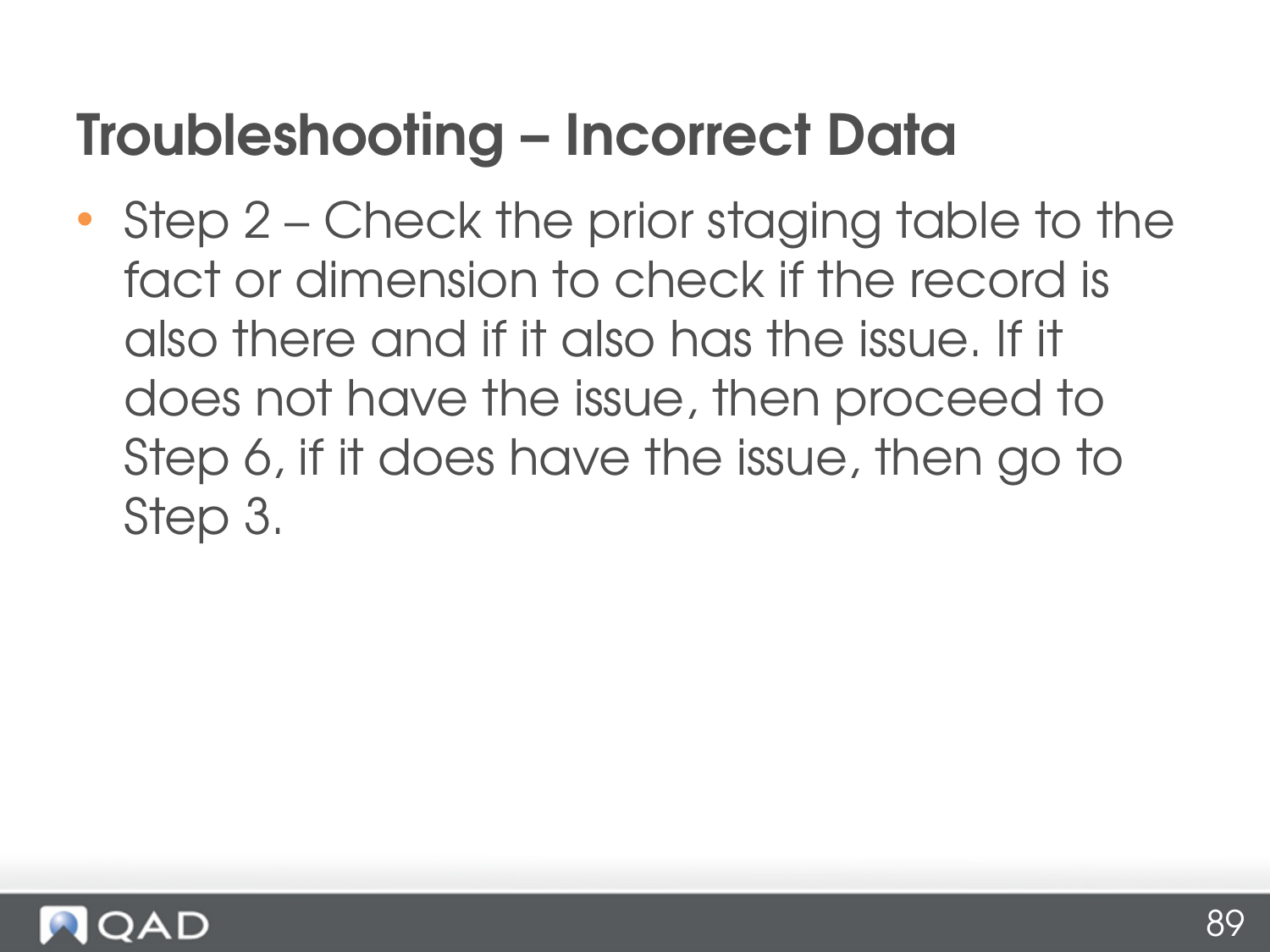

Troubleshooting – Incorrect Data
Step 2 – Check the prior staging table to the fact or dimension to check if the record is also there and if it also has the issue. If it does not have the issue, then proceed to Step 6, if it does have the issue, then go to Step 3.

89